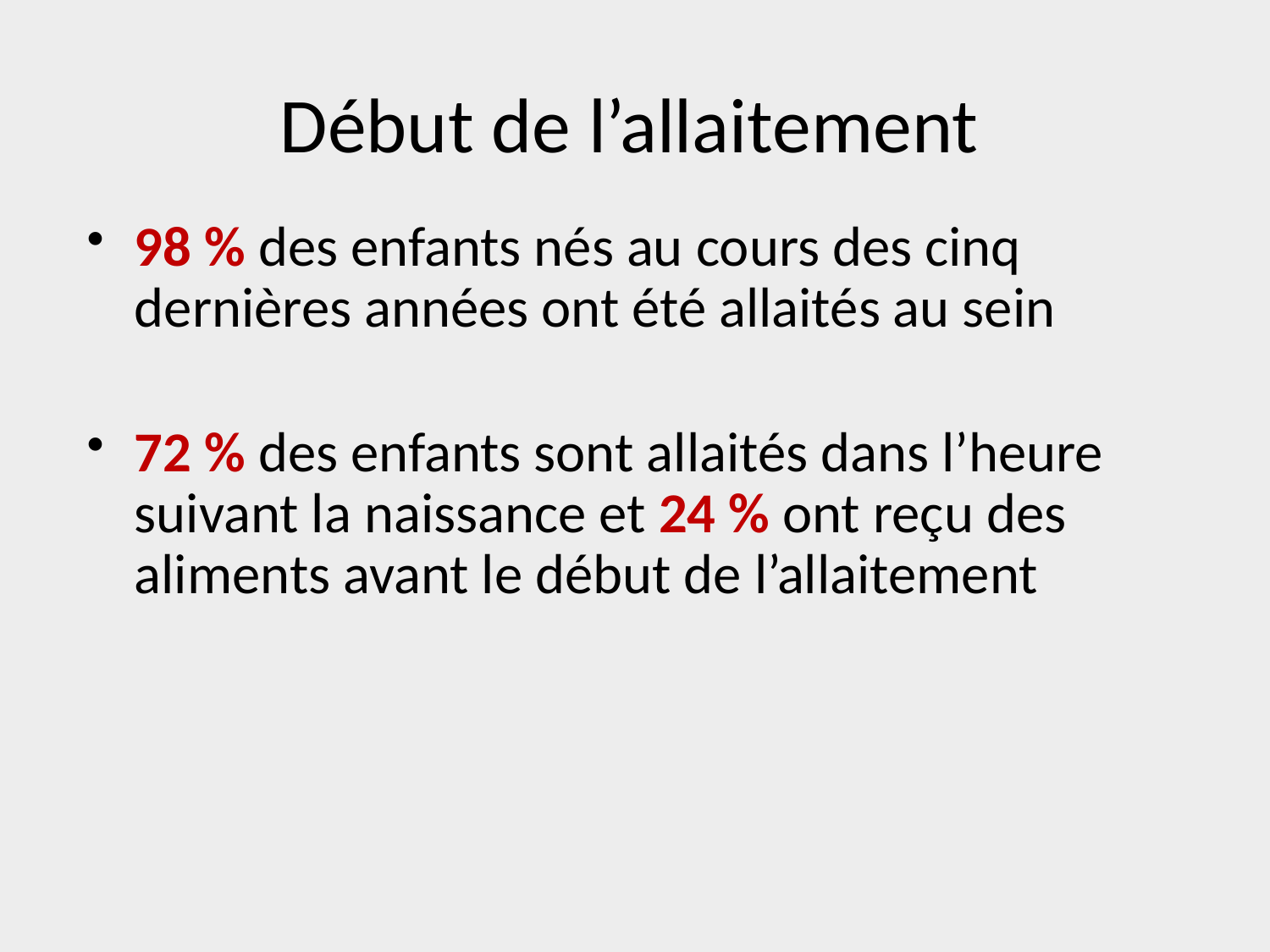

# Début de l’allaitement
98 % des enfants nés au cours des cinq dernières années ont été allaités au sein

72 % des enfants sont allaités dans l’heure suivant la naissance et 24 % ont reçu des aliments avant le début de l’allaitement